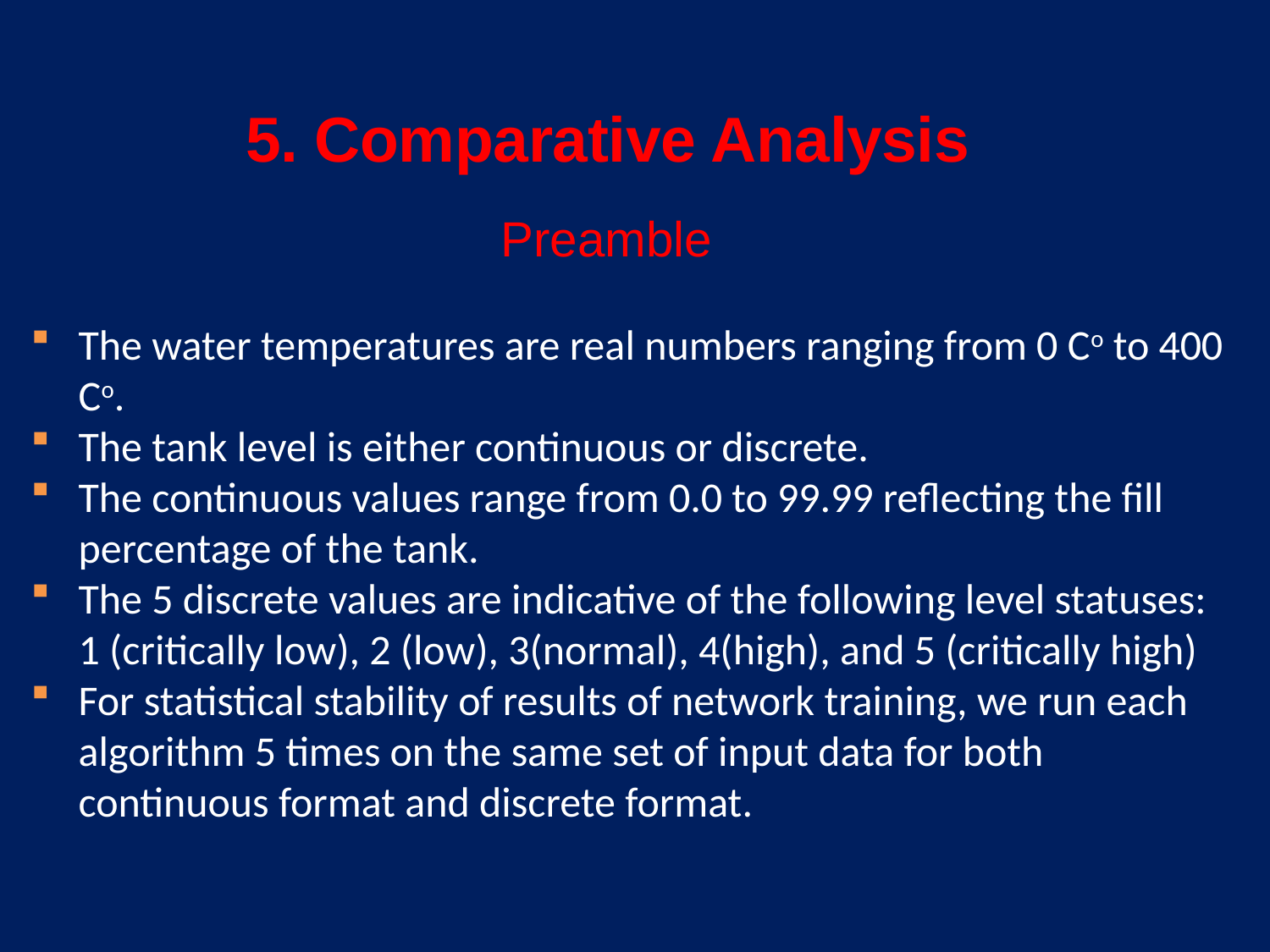

5. Comparative Analysis
Preamble
The water temperatures are real numbers ranging from 0 Co to 400 Co.
The tank level is either continuous or discrete.
The continuous values range from 0.0 to 99.99 reflecting the fill percentage of the tank.
The 5 discrete values are indicative of the following level statuses: 1 (critically low), 2 (low), 3(normal), 4(high), and 5 (critically high)
For statistical stability of results of network training, we run each algorithm 5 times on the same set of input data for both continuous format and discrete format.